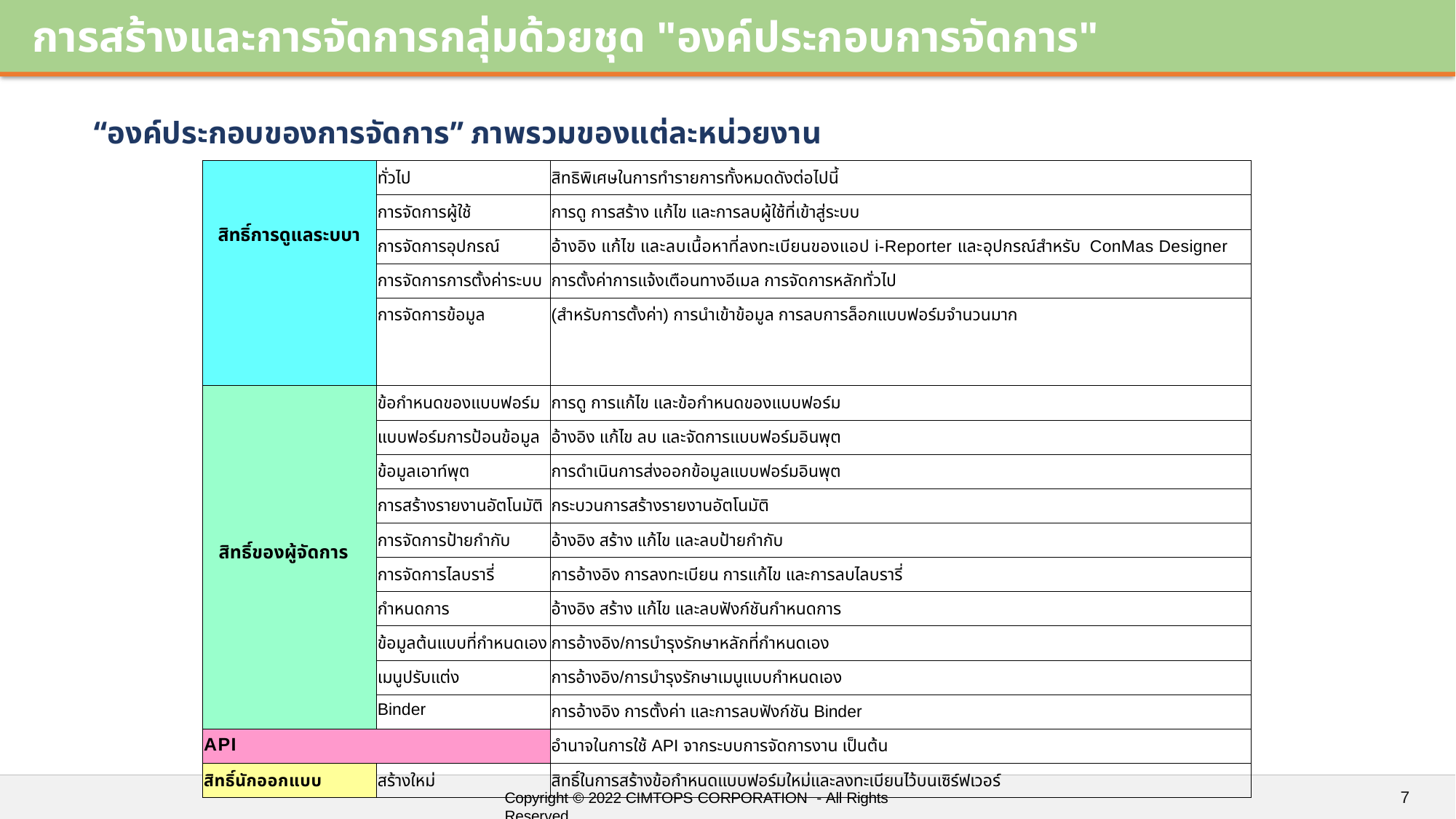

# การสร้างและการจัดการกลุ่มด้วยชุด "องค์ประกอบการจัดการ"
“องค์ประกอบของการจัดการ” ภาพรวมของแต่ละหน่วยงาน
| สิทธิ์การดูแลระบบา | ทั่วไป | สิทธิพิเศษในการทำรายการทั้งหมดดังต่อไปนี้ |
| --- | --- | --- |
|  | การจัดการผู้ใช้ | การดู การสร้าง แก้ไข และการลบผู้ใช้ที่เข้าสู่ระบบ |
|  | การจัดการอุปกรณ์ | อ้างอิง แก้ไข และลบเนื้อหาที่ลงทะเบียนของแอป i-Reporter และอุปกรณ์สำหรับ ConMas Designer |
|  | การจัดการการตั้งค่าระบบ | การตั้งค่าการแจ้งเตือนทางอีเมล การจัดการหลักทั่วไป |
|  | การจัดการข้อมูล | (สำหรับการตั้งค่า) การนำเข้าข้อมูล การลบการล็อกแบบฟอร์มจำนวนมาก |
| สิทธิ์ของผู้จัดการ | ข้อกำหนดของแบบฟอร์ม | การดู การแก้ไข และข้อกำหนดของแบบฟอร์ม |
|  | แบบฟอร์มการป้อนข้อมูล | อ้างอิง แก้ไข ลบ และจัดการแบบฟอร์มอินพุต |
|  | ข้อมูลเอาท์พุต | การดำเนินการส่งออกข้อมูลแบบฟอร์มอินพุต |
|  | การสร้างรายงานอัตโนมัติ | กระบวนการสร้างรายงานอัตโนมัติ |
|  | การจัดการป้ายกำกับ | อ้างอิง สร้าง แก้ไข และลบป้ายกำกับ |
|  | การจัดการไลบรารี่ | การอ้างอิง การลงทะเบียน การแก้ไข และการลบไลบรารี่ |
|  | กำหนดการ | อ้างอิง สร้าง แก้ไข และลบฟังก์ชันกำหนดการ |
|  | ข้อมูลต้นแบบที่กำหนดเอง | การอ้างอิง/การบำรุงรักษาหลักที่กำหนดเอง |
|  | เมนูปรับแต่ง | การอ้างอิง/การบำรุงรักษาเมนูแบบกำหนดเอง |
|  | Binder | การอ้างอิง การตั้งค่า และการลบฟังก์ชัน Binder |
| API |  | อำนาจในการใช้ API จากระบบการจัดการงาน เป็นต้น |
| สิทธิ์นักออกแบบ | สร้างใหม่ | สิทธิ์ในการสร้างข้อกำหนดแบบฟอร์มใหม่และลงทะเบียนไว้บนเซิร์ฟเวอร์ |
7
Copyright © 2022 CIMTOPS CORPORATION - All Rights Reserved.